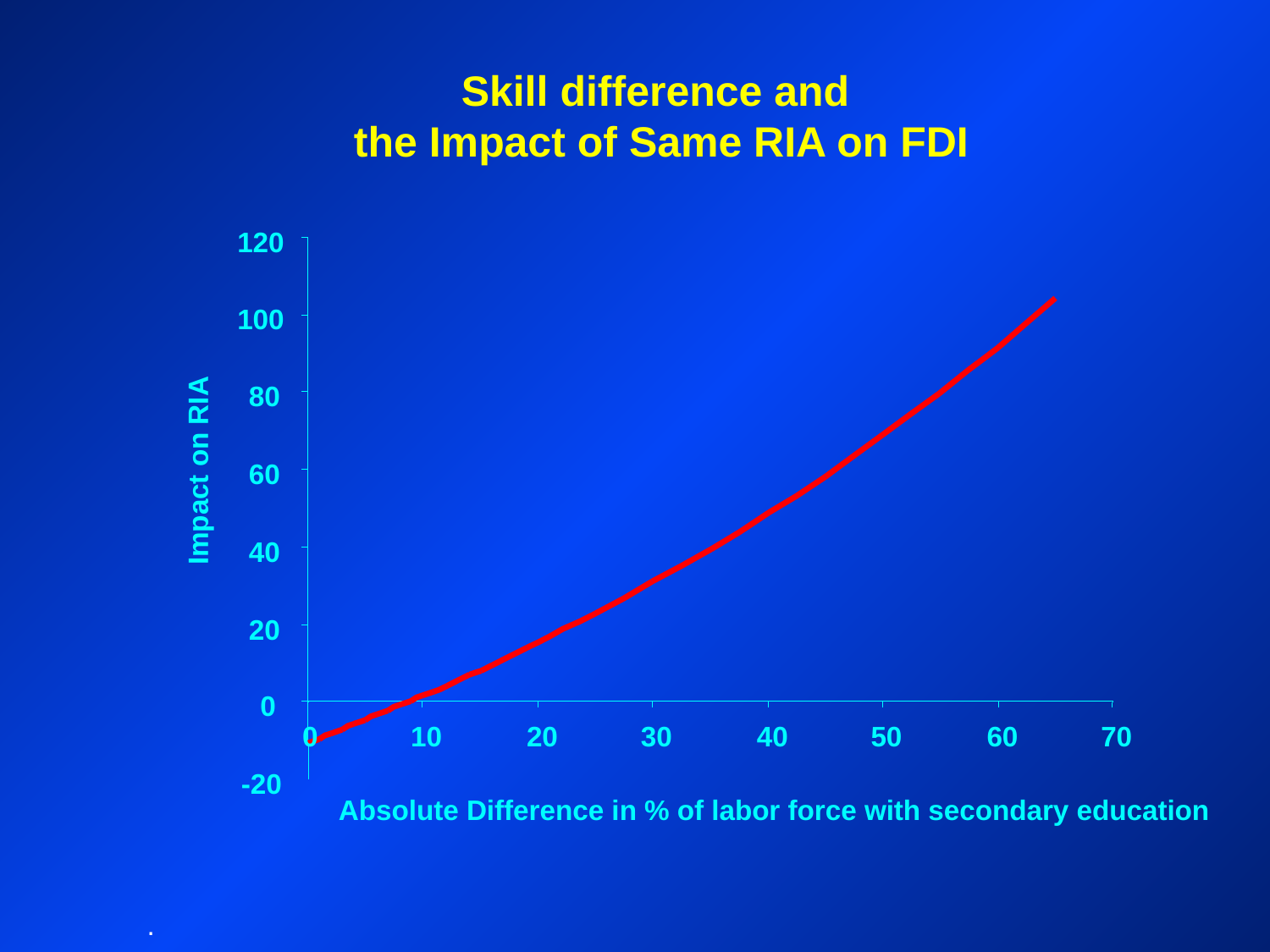

Skill difference and
the Impact of Same RIA on FDI
120

100

80

Impact on RIA
60

40

20

0

0
10
20
30
40
50
60
70

-20
Absolute Difference in % of labor force with secondary education

.